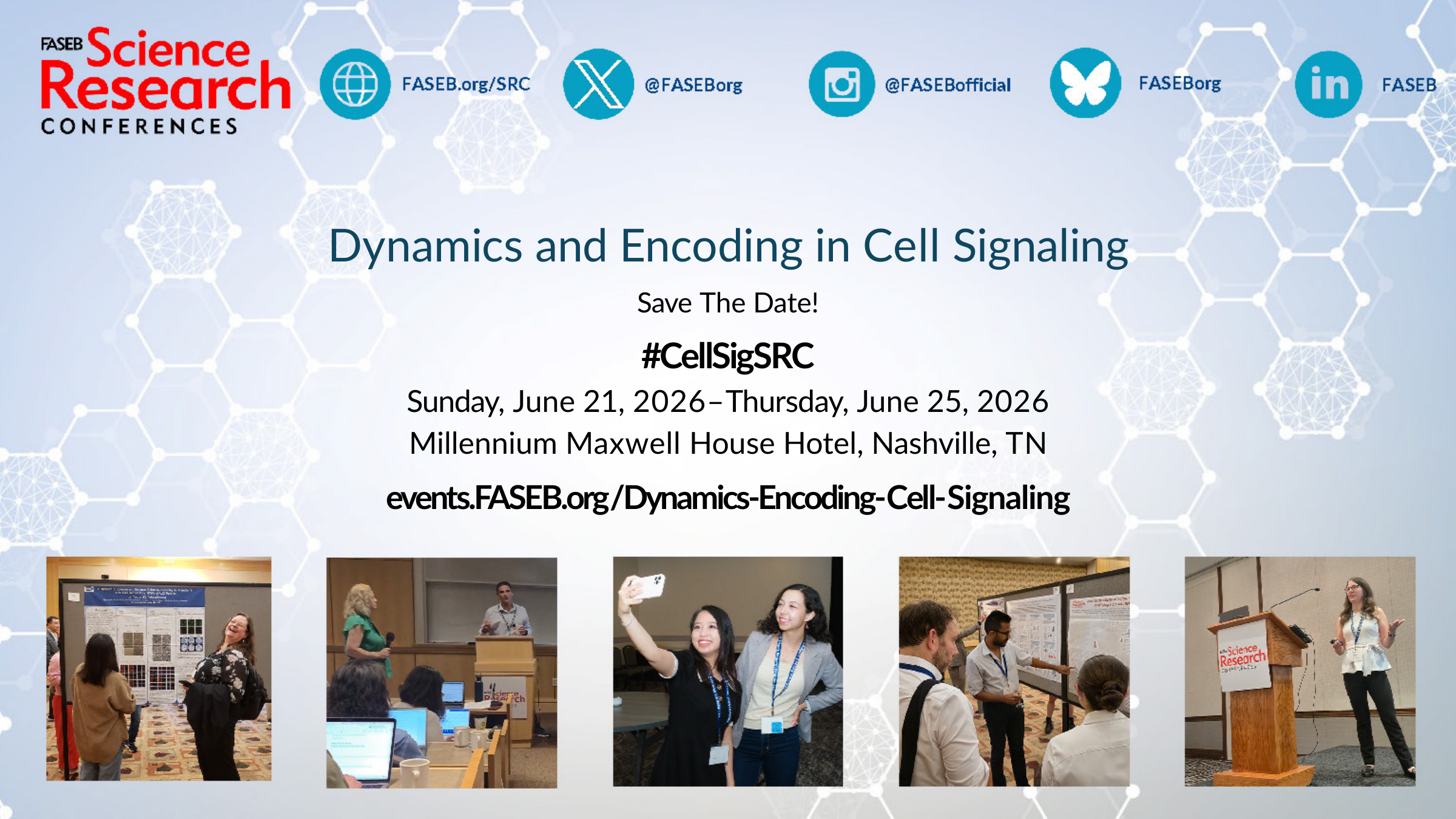

# Dynamics and Encoding in Cell Signaling
Save The Date!
#CellSigSRC
Sunday, June 21, 2026–Thursday, June 25, 2026
Millennium Maxwell House Hotel, Nashville, TN
events.FASEB.org/Dynamics-Encoding-Cell-Signaling